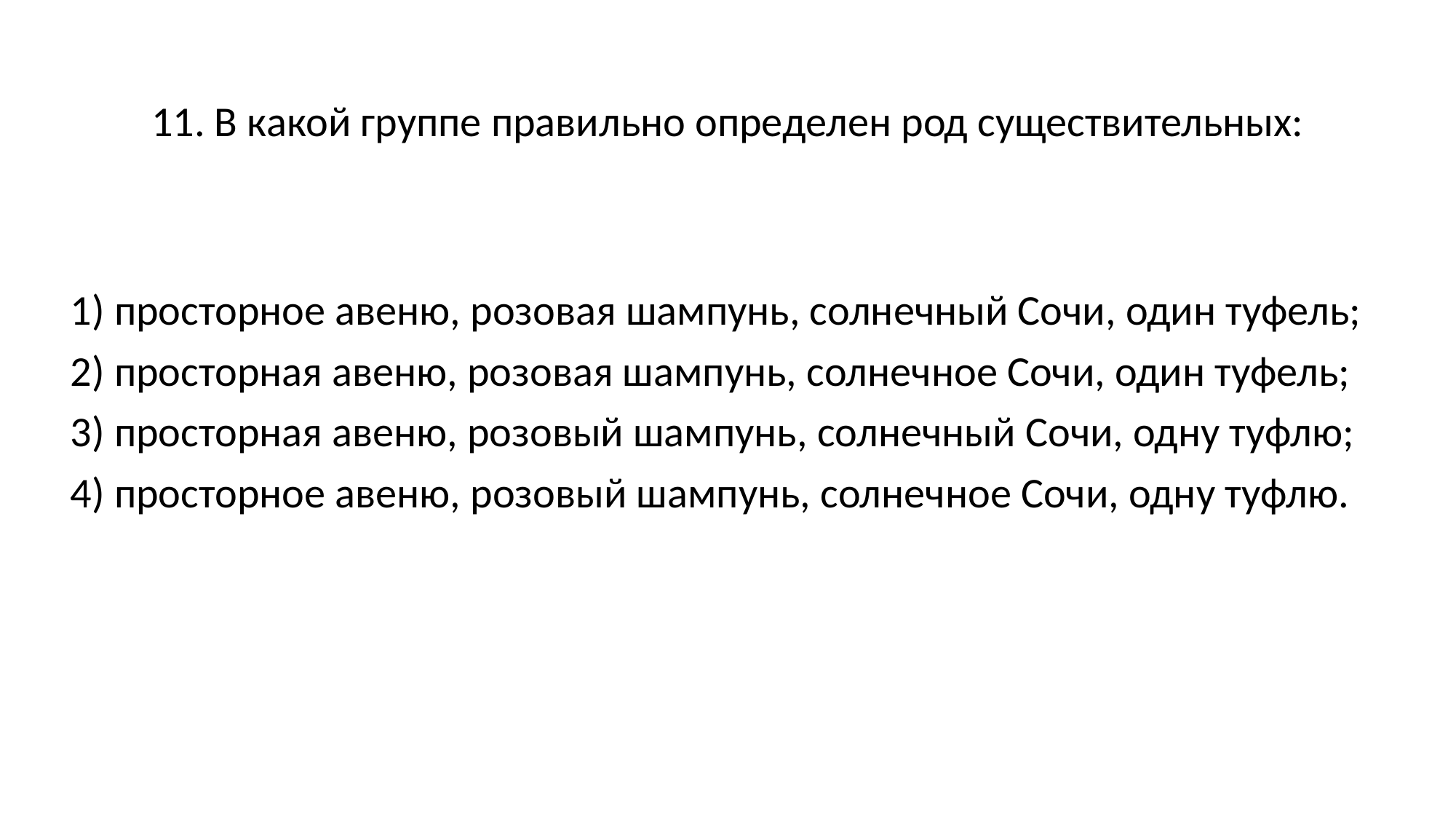

# 11. В какой группе правильно определен род существительных:
1) просторное авеню, розовая шампунь, солнечный Сочи, один туфель;
2) просторная авеню, розовая шампунь, солнечное Сочи, один туфель;
3) просторная авеню, розовый шампунь, солнечный Сочи, одну туфлю;
4) просторное авеню, розовый шампунь, солнечное Сочи, одну туфлю.